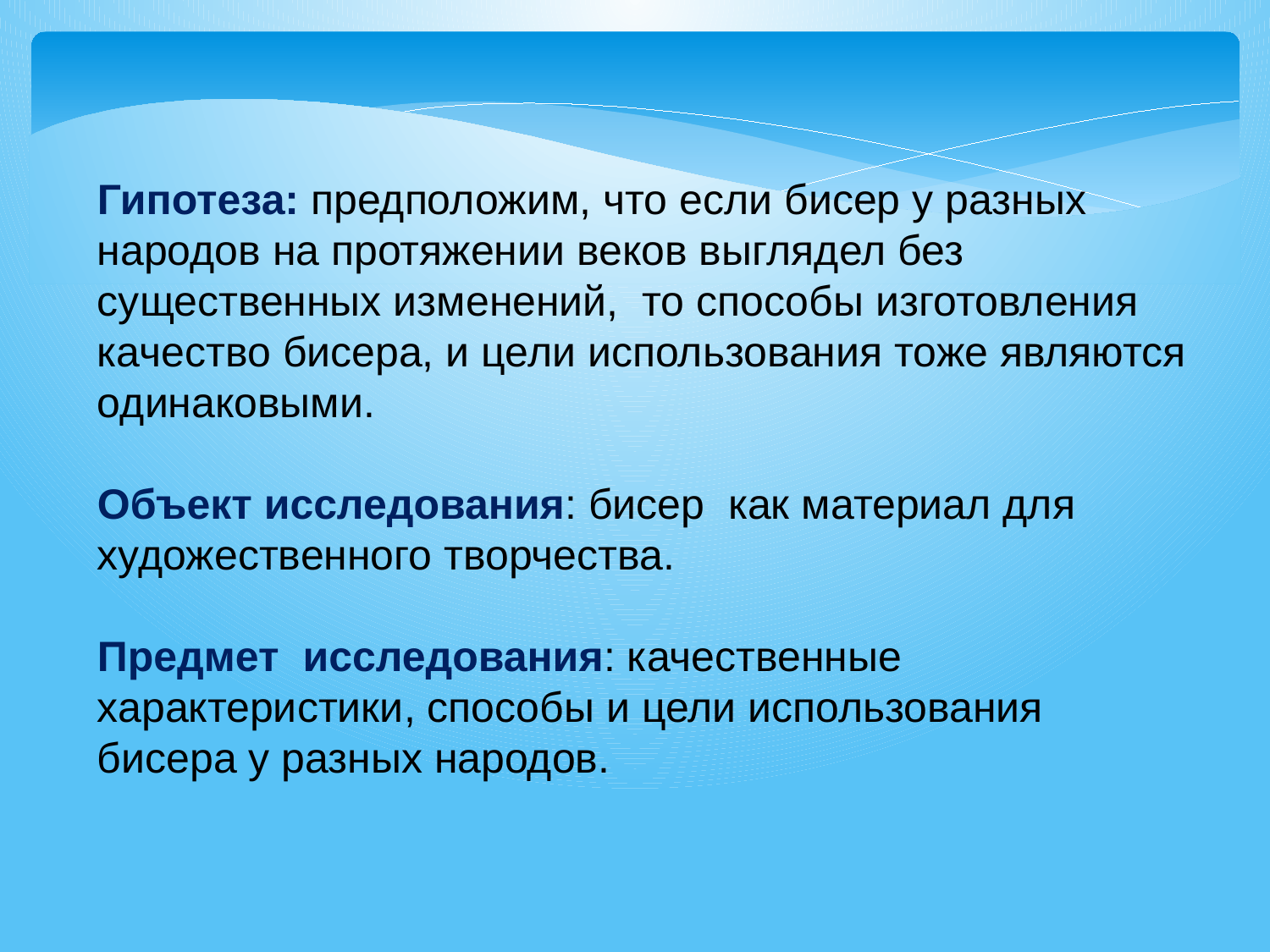

Гипотеза: предположим, что если бисер у разных народов на протяжении веков выглядел без существенных изменений,  то способы изготовления качество бисера, и цели использования тоже являются одинаковыми.

Объект исследования: бисер  как материал для художественного творчества.

Предмет  исследования: качественные характеристики, способы и цели использования бисера у разных народов.